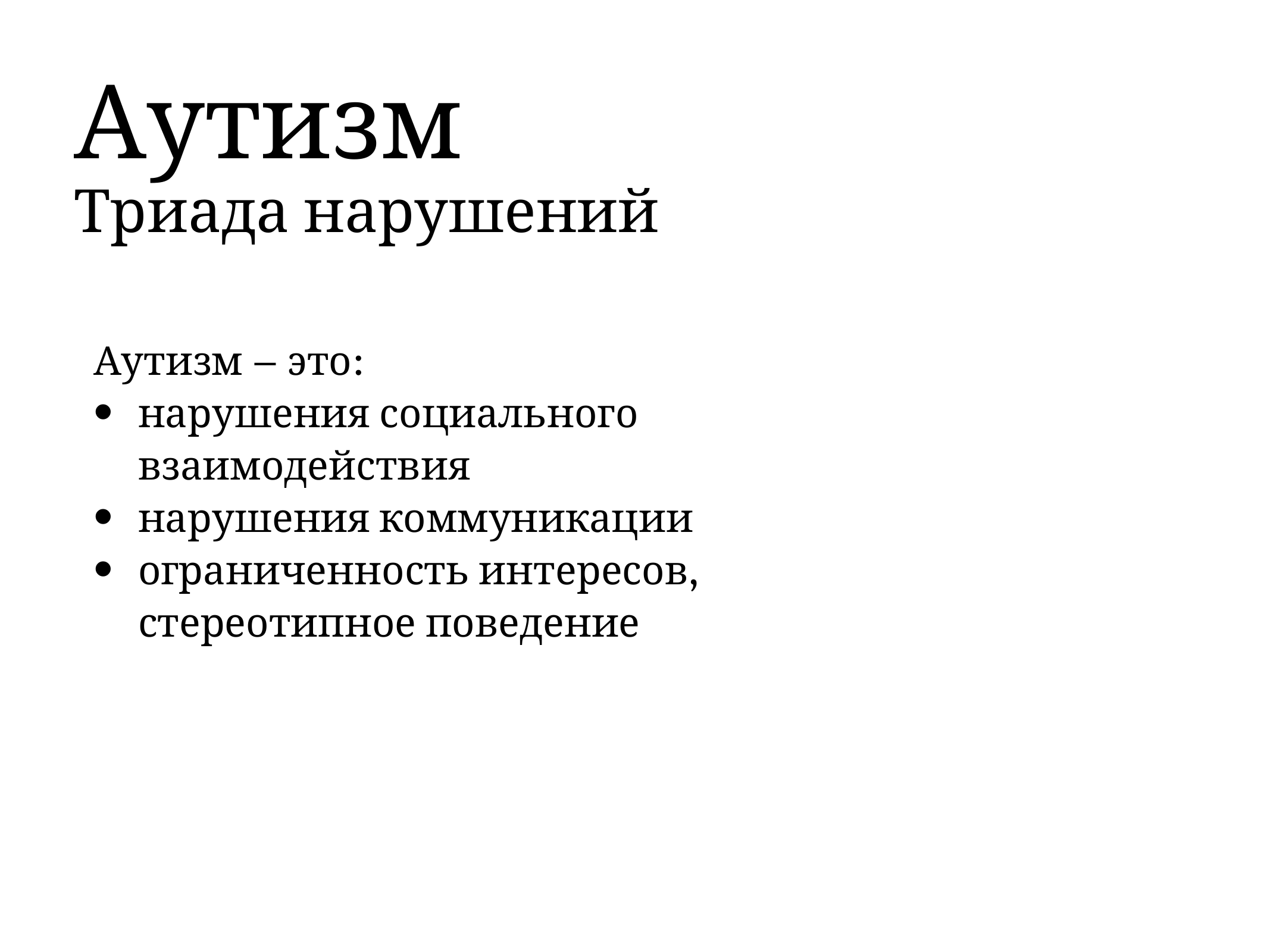

Аутизм
Триада нарушений
Аутизм – это:
нарушения социального
взаимодействия
нарушения коммуникации
ограниченность интересов,
стереотипное поведение